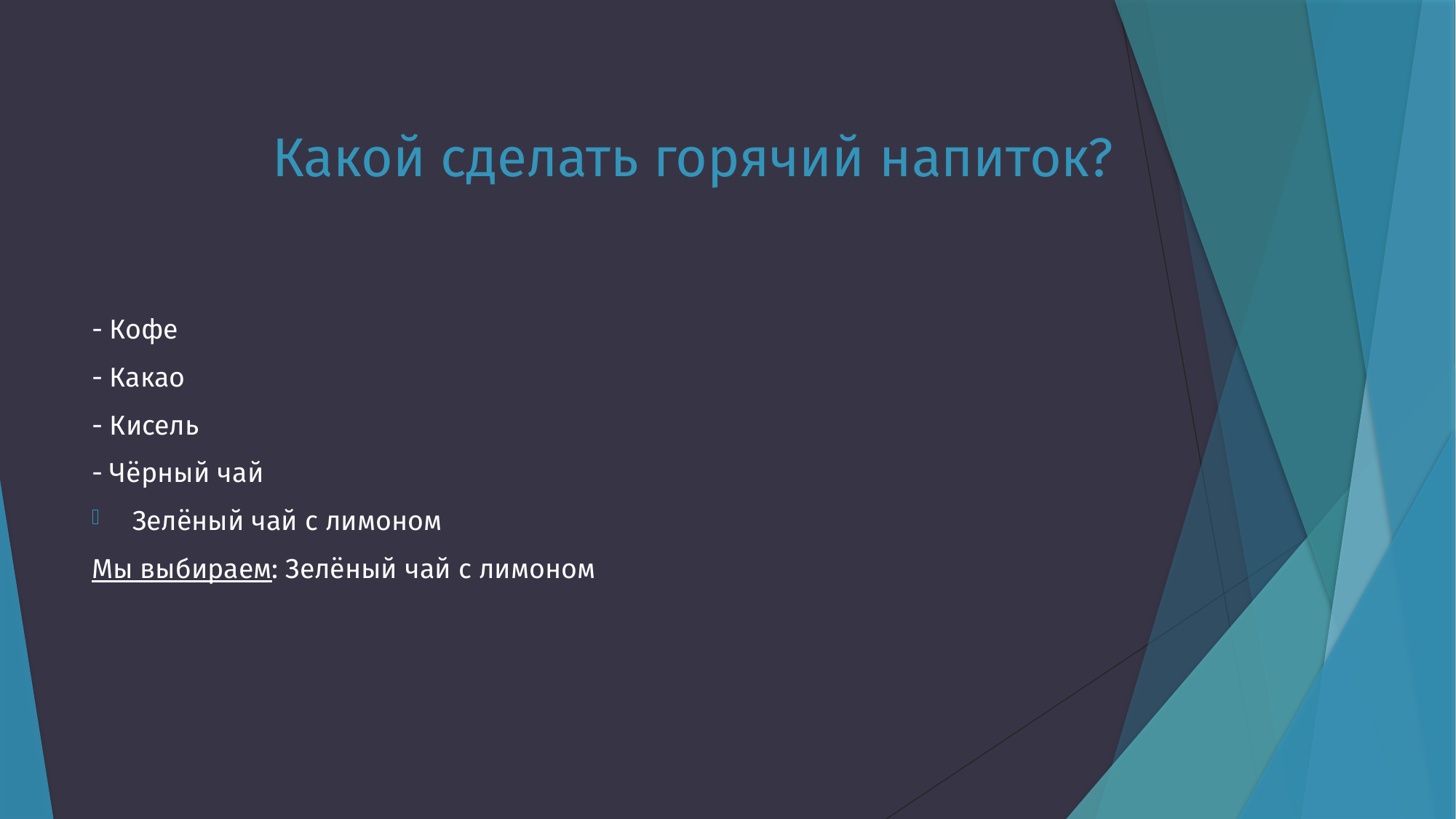

# Какой сделать горячий напиток?

- Кофе
- Какао
- Кисель
- Чёрный чай
Зелёный чай с лимоном
Мы выбираем: Зелёный чай с лимоном